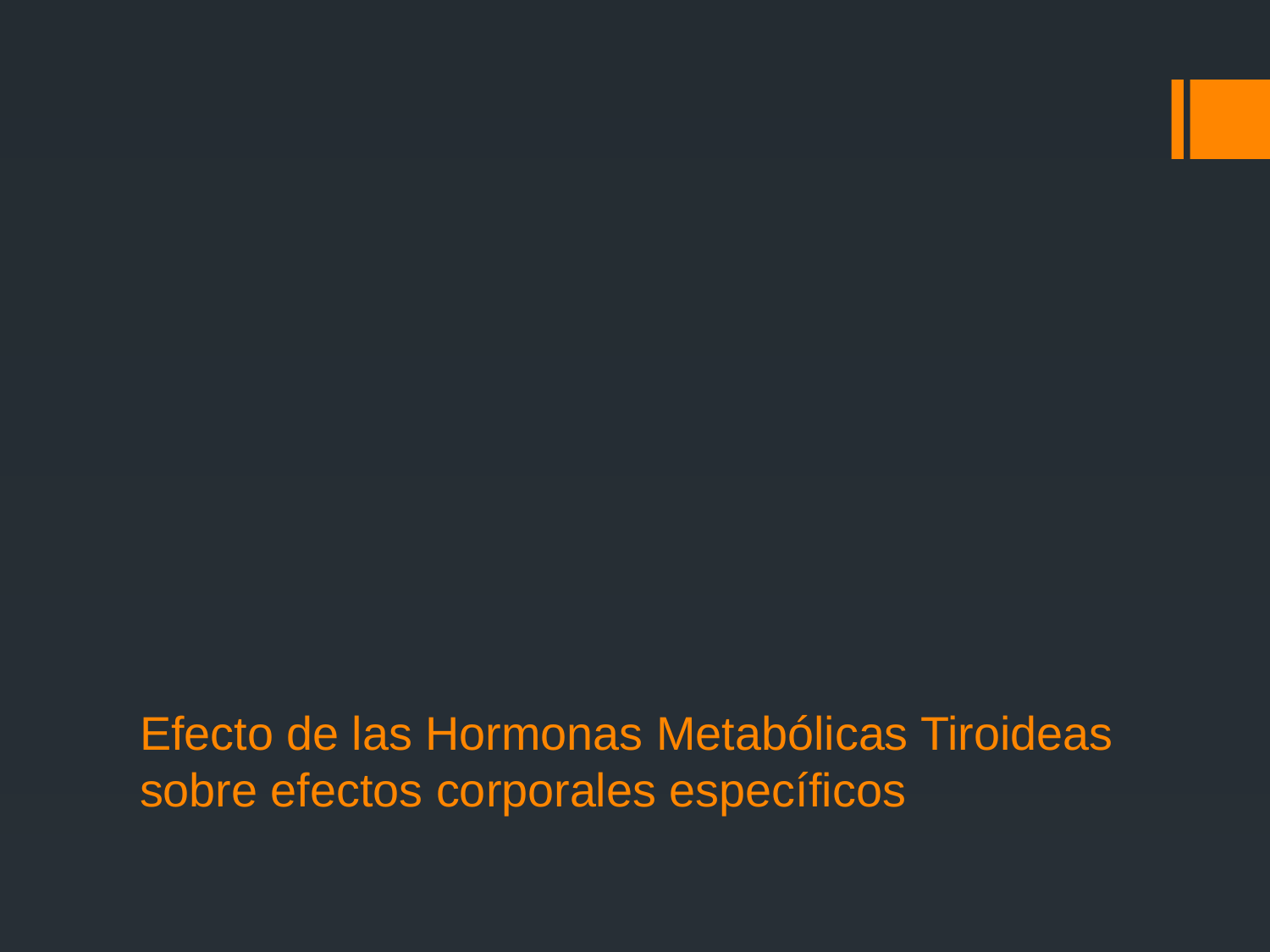

# Efecto de las Hormonas Metabólicas Tiroideas sobre efectos corporales específicos